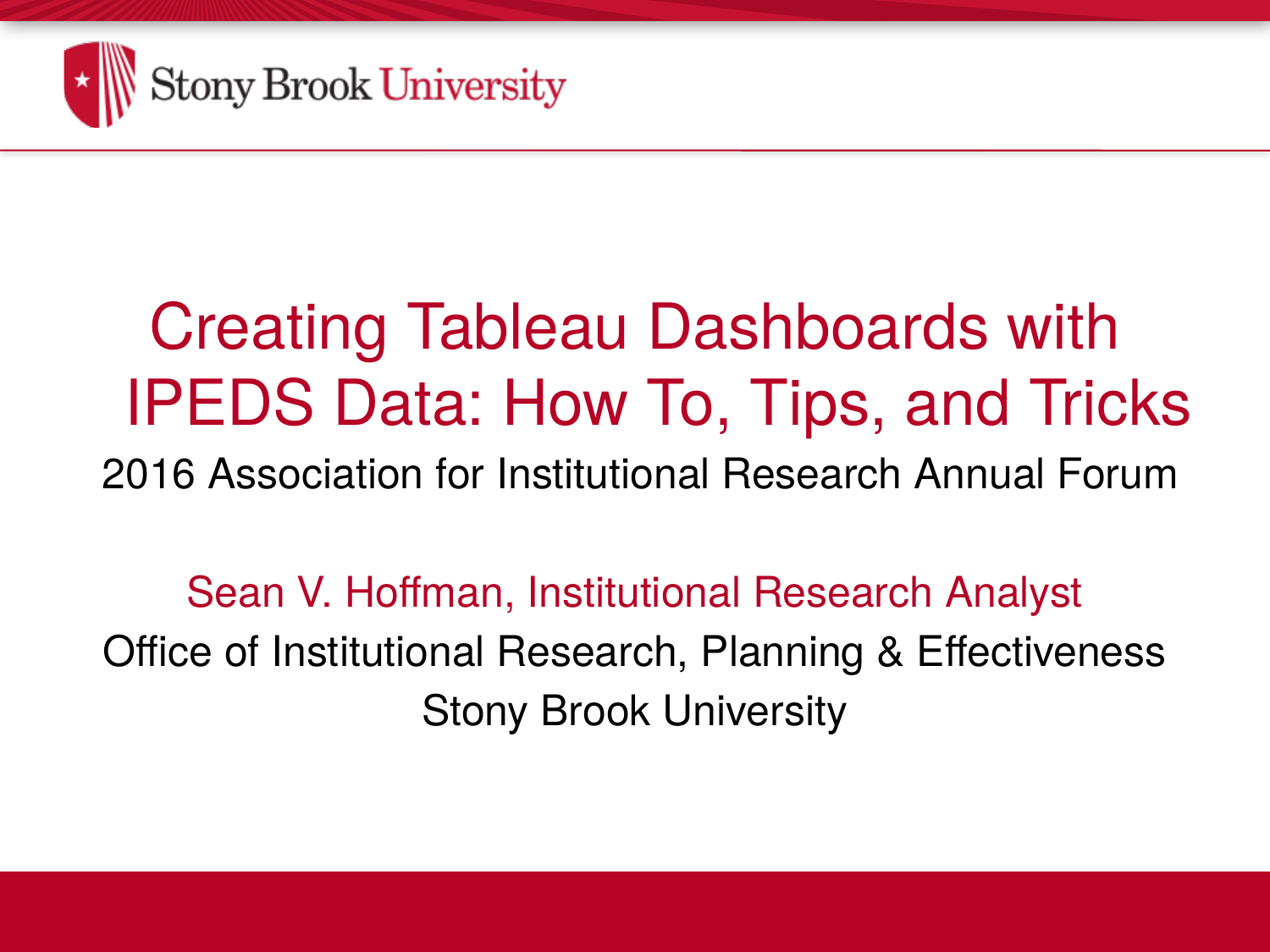

Creating Tableau Dashboards with IPEDS Data: How To, Tips, and Tricks
 2016 Association for Institutional Research Annual Forum

Sean V. Hoffman, Institutional Research Analyst
Office of Institutional Research, Planning & Effectiveness
Stony Brook University